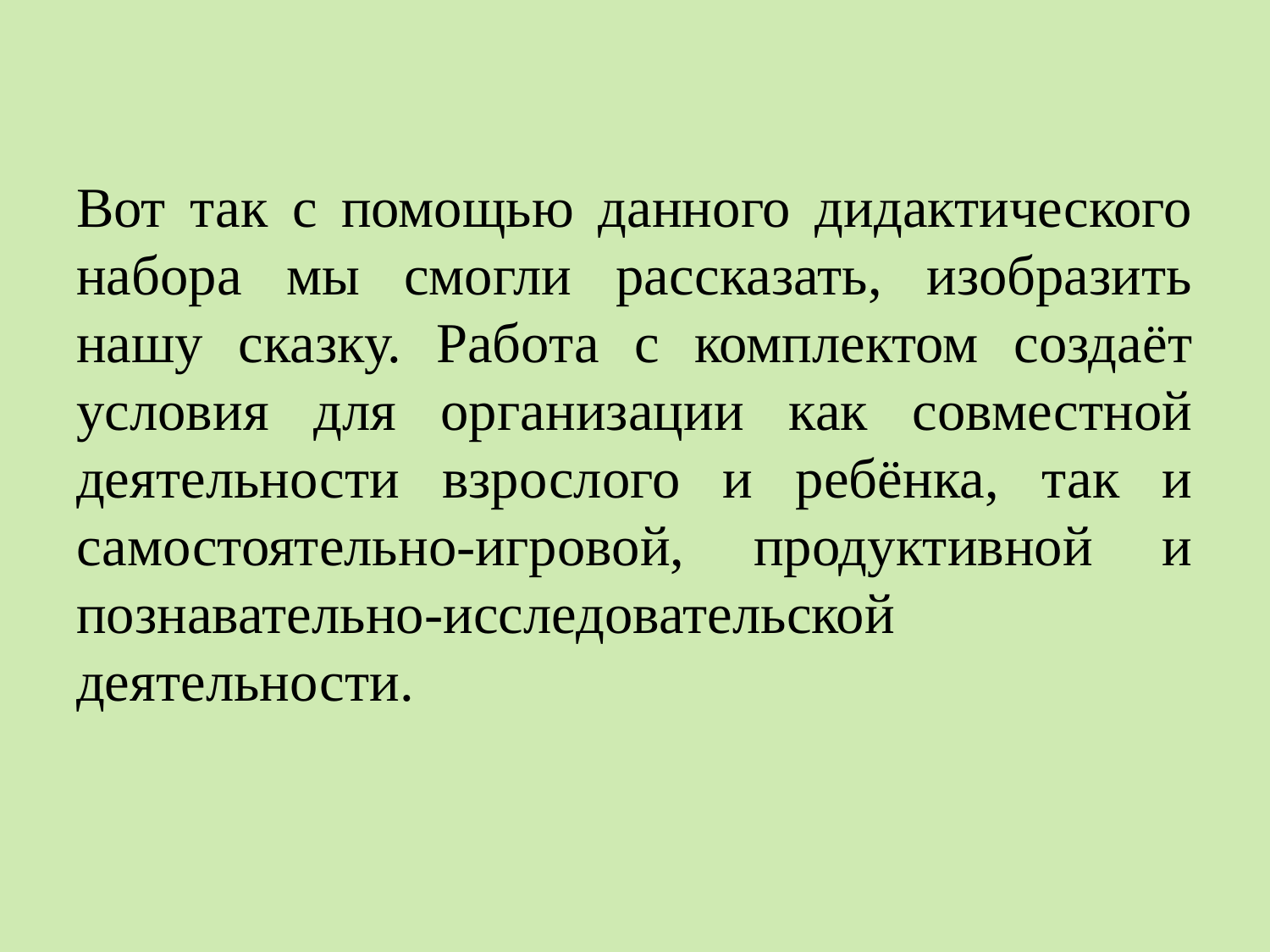

# Вот так с помощью данного дидактического набора мы смогли рассказать, изобразить нашу сказку. Работа с комплектом создаёт условия для организации как совместной деятельности взрослого и ребёнка, так и самостоятельно-игровой, продуктивной и познавательно-исследовательской деятельности.